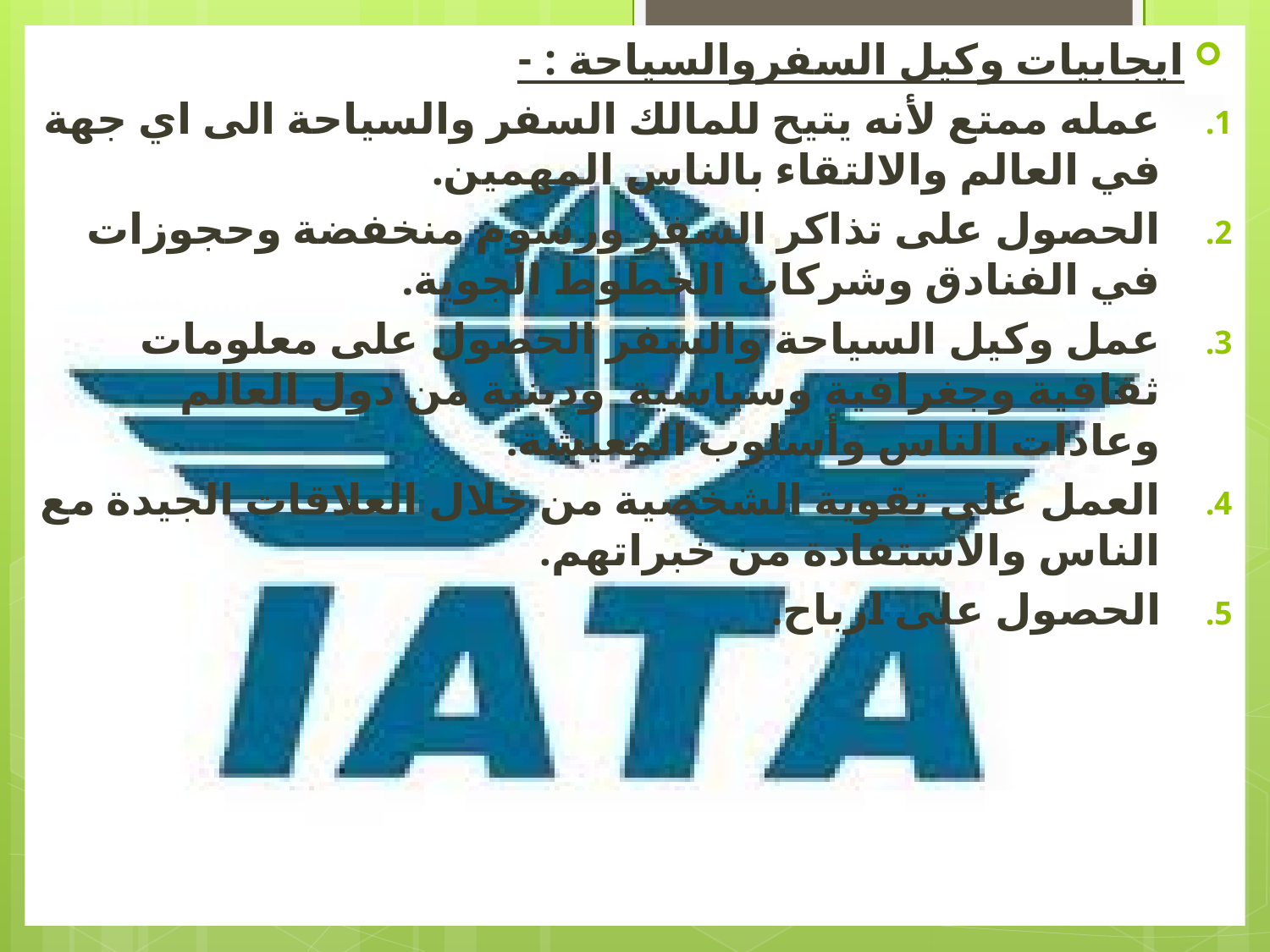

ايجابيات وكيل السفروالسياحة : -
عمله ممتع لأنه يتيح للمالك السفر والسياحة الى اي جهة في العالم والالتقاء بالناس المهمين.
الحصول على تذاكر السفر ورسوم منخفضة وحجوزات في الفنادق وشركات الخطوط الجوية.
عمل وكيل السياحة والسفر الحصول على معلومات ثقافية وجغرافية وسياسية  ودينية من دول العالم وعادات الناس وأسلوب المعيشة.
العمل على تقوية الشخصية من خلال العلاقات الجيدة مع الناس والاستفادة من خبراتهم.
الحصول على ارباح.